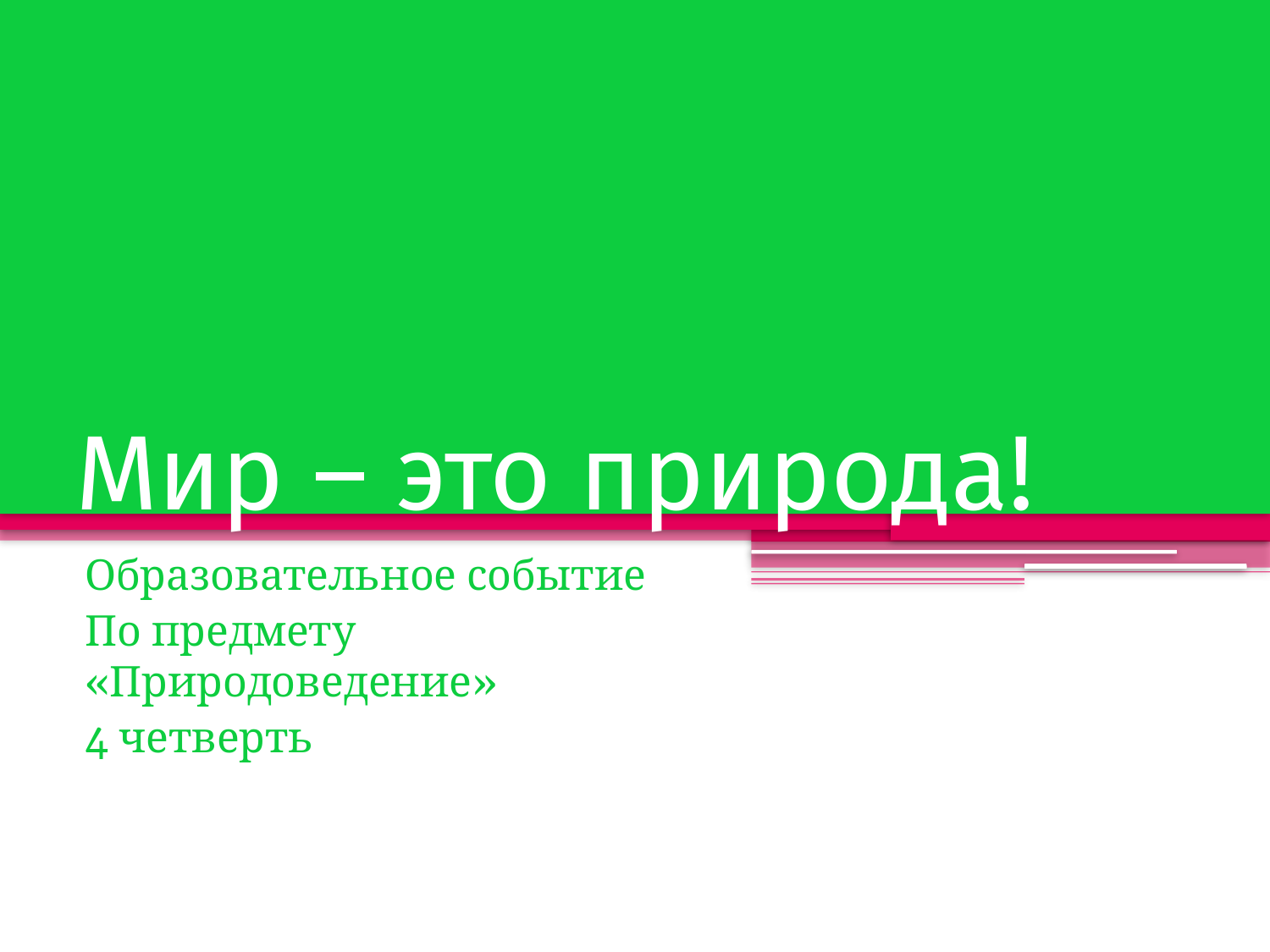

# Мир – это природа!
Образовательное событие
По предмету «Природоведение»
4 четверть